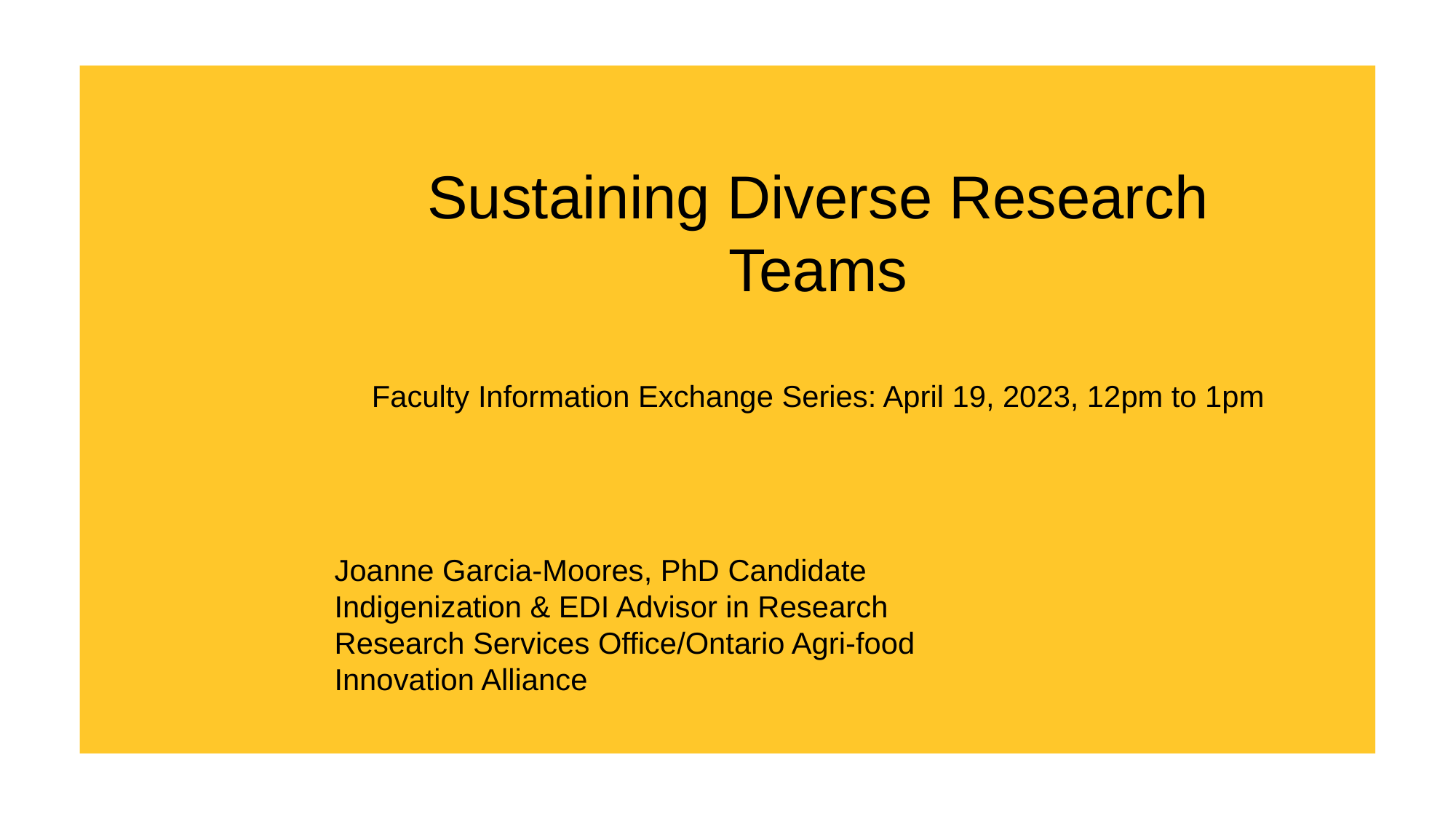

Sustaining Diverse Research Teams
Faculty Information Exchange Series: April 19, 2023, 12pm to 1pm
Joanne Garcia-Moores, PhD Candidate
Indigenization & EDI Advisor in Research
Research Services Office/Ontario Agri-food Innovation Alliance